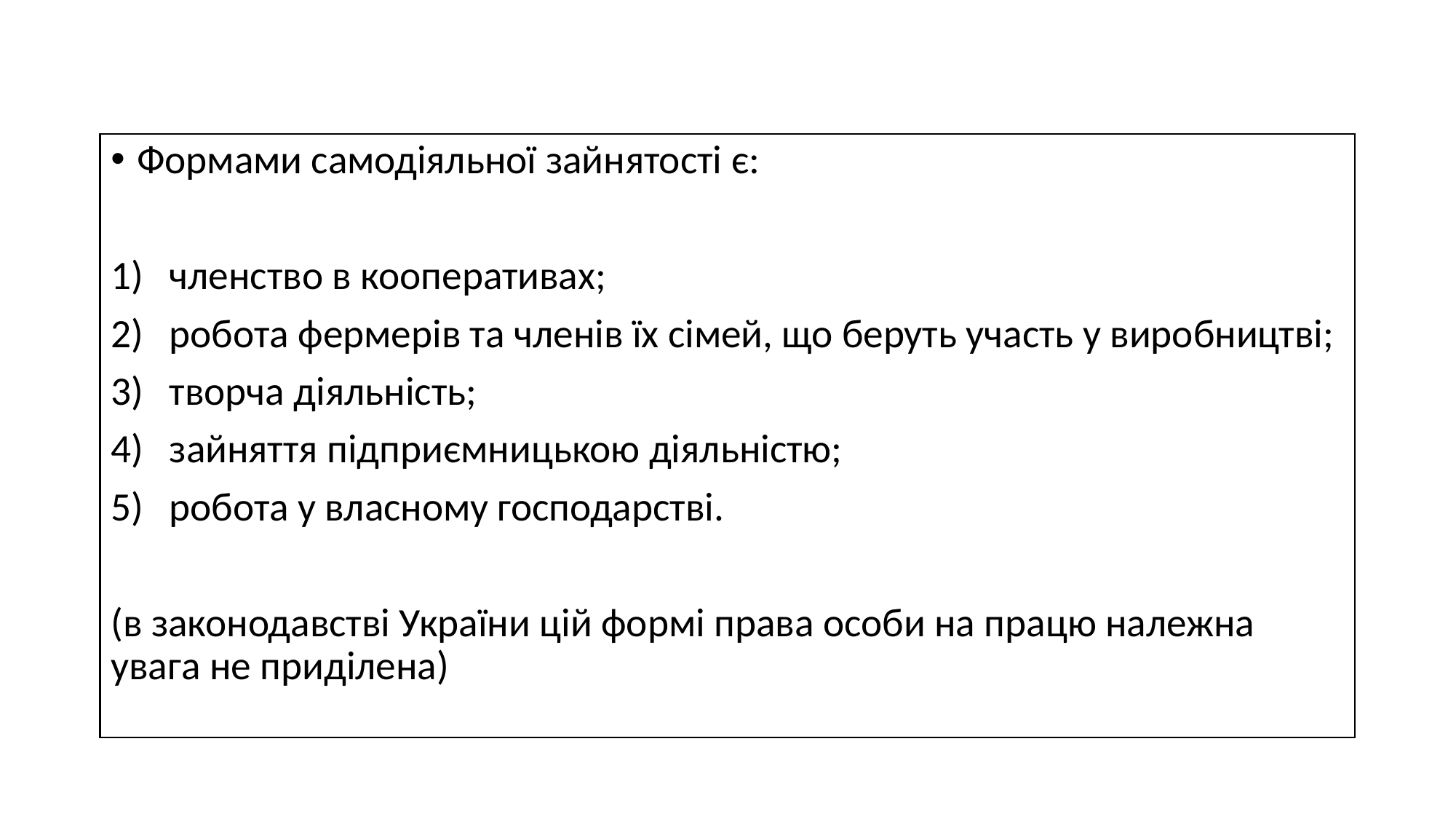

Формами самодіяльної зайнятості є:

членство в кооперативах;
робота фермерів та членів їх сімей, що беруть участь у виробництві;
творча діяльність;
зайняття підприємницькою діяльністю;
робота у власному господарстві.

(в законодавстві України цій формі права особи на працю належна увага не приділена)